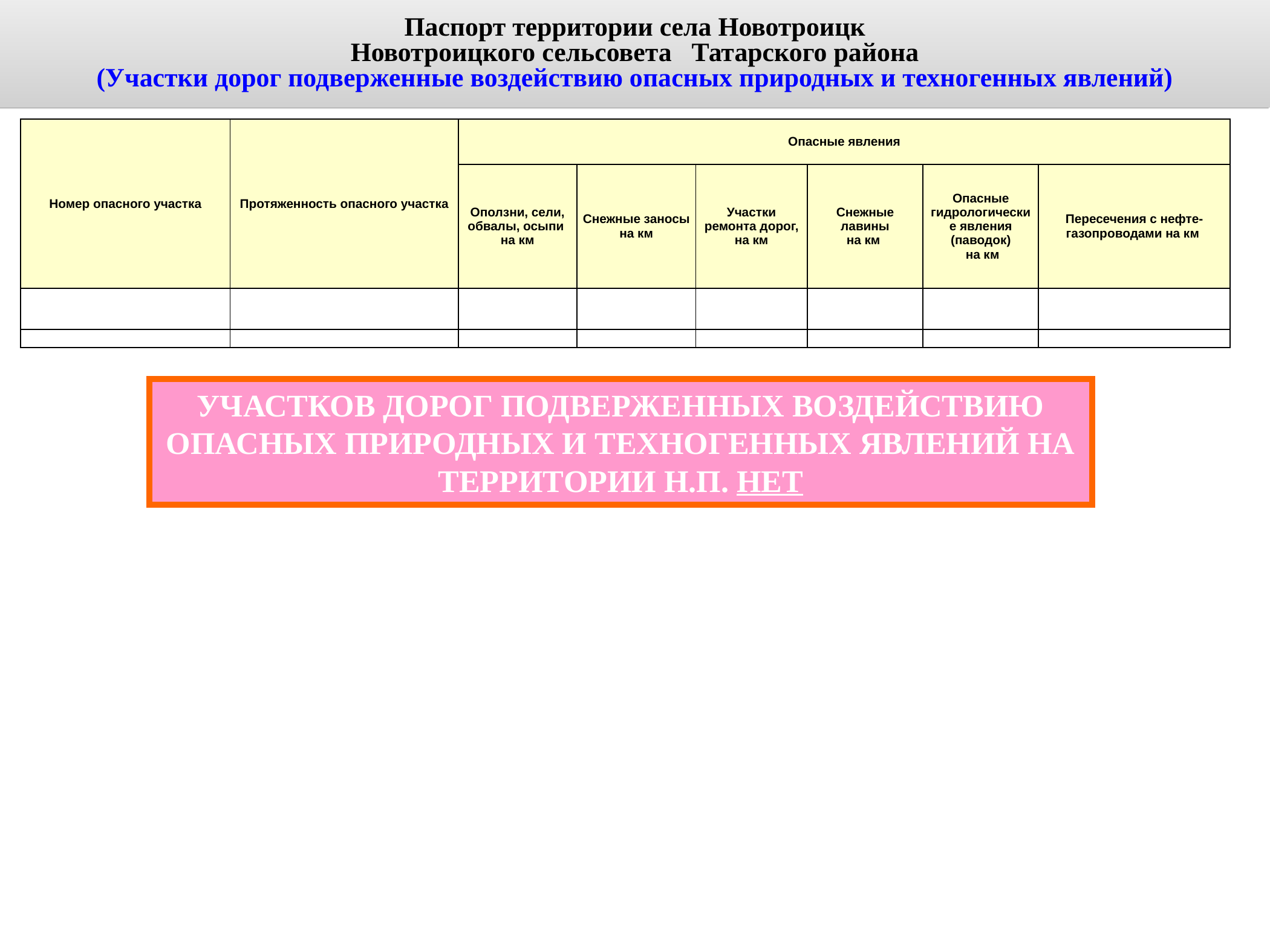

Паспорт территории села Новотроицк
Новотроицкого сельсовета   Татарского района
(Участки дорог подверженные воздействию опасных природных и техногенных явлений)
| Номер опасного участка | Протяженность опасного участка | Опасные явления |  |  |  |  |  |
| --- | --- | --- | --- | --- | --- | --- | --- |
|  |  | Оползни, сели, обвалы, осыпи на км | Снежные заносы на км | Участки ремонта дорог, на км | Снежные лавины на км | Опасные гидрологические явления (паводок) на км | Пересечения с нефте- газопроводами на км |
|  |  |  |  |  |  |  |  |
|  |  |  |  |  |  |  |  |
УЧАСТКОВ ДОРОГ ПОДВЕРЖЕННЫХ ВОЗДЕЙСТВИЮ ОПАСНЫХ ПРИРОДНЫХ И ТЕХНОГЕННЫХ ЯВЛЕНИЙ НА ТЕРРИТОРИИ Н.П. НЕТ